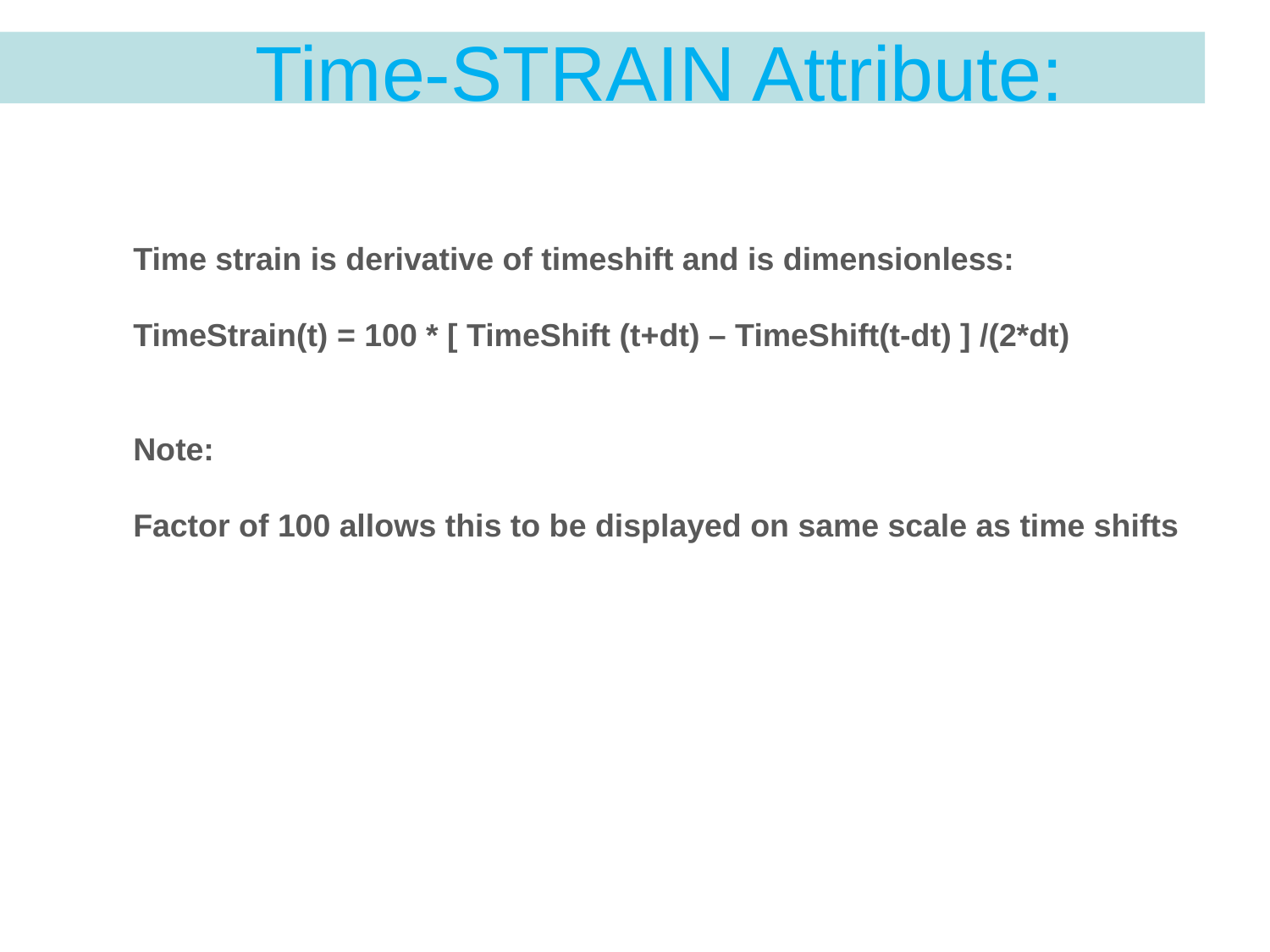

# Time-STRAIN Attribute:
Time strain is derivative of timeshift and is dimensionless:

TimeStrain(t) = 100 * [ TimeShift (t+dt) – TimeShift(t-dt) ] /(2*dt)

Note:

Factor of 100 allows this to be displayed on same scale as time shifts